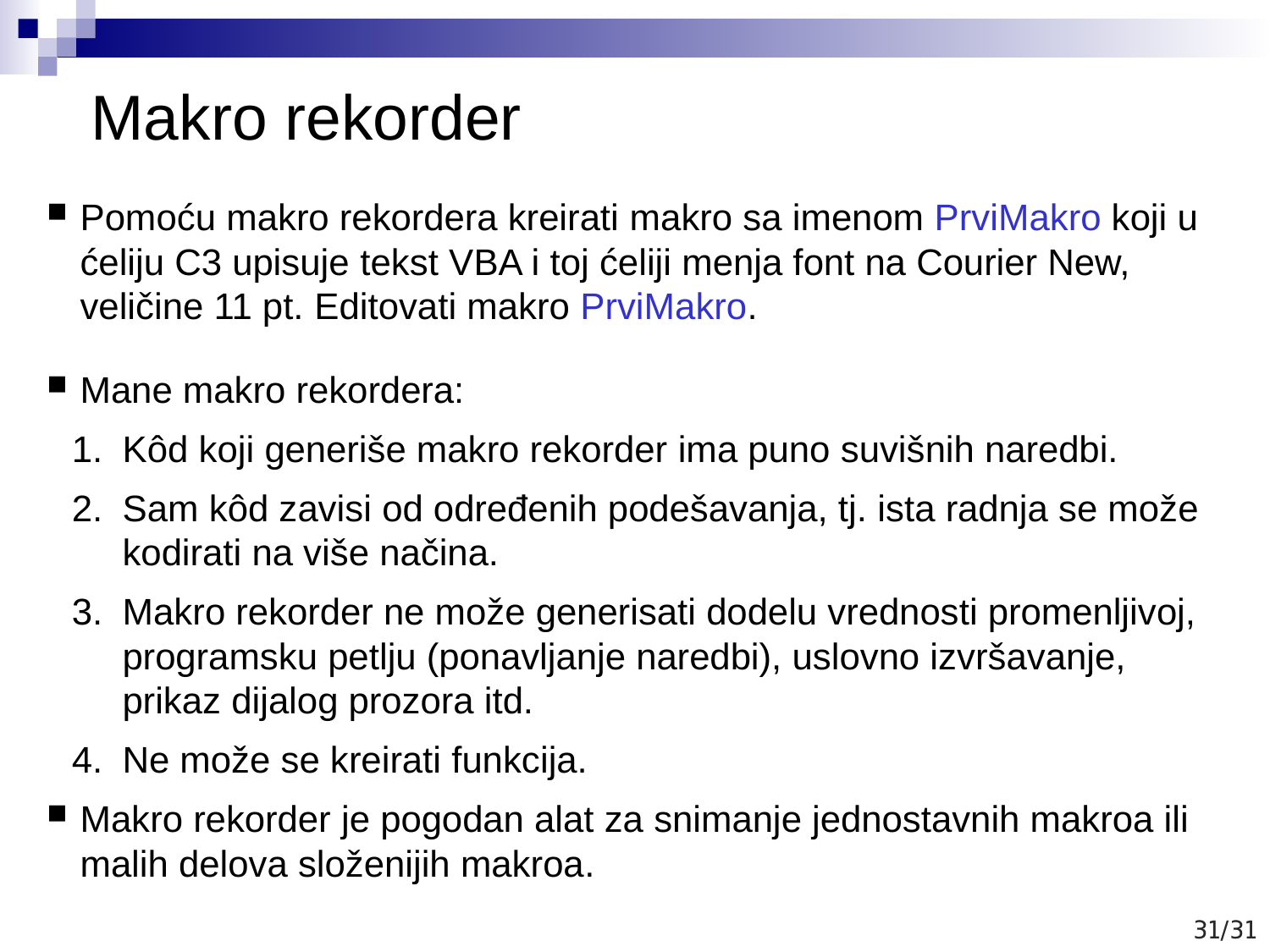

# Makro rekorder
Pomoću makro rekordera kreirati makro sa imenom PrviMakro koji u ćeliju C3 upisuje tekst VBA i toj ćeliji menja font na Courier New, veličine 11 pt. Editovati makro PrviMakro.
Mane makro rekordera:
Kôd koji generiše makro rekorder ima puno suvišnih naredbi.
Sam kôd zavisi od određenih podešavanja, tj. ista radnja se može kodirati na više načina.
Makro rekorder ne može generisati dodelu vrednosti promenljivoj, programsku petlju (ponavljanje naredbi), uslovno izvršavanje, prikaz dijalog prozora itd.
Ne može se kreirati funkcija.
Makro rekorder je pogodan alat za snimanje jednostavnih makroa ili malih delova složenijih makroa.
31/31